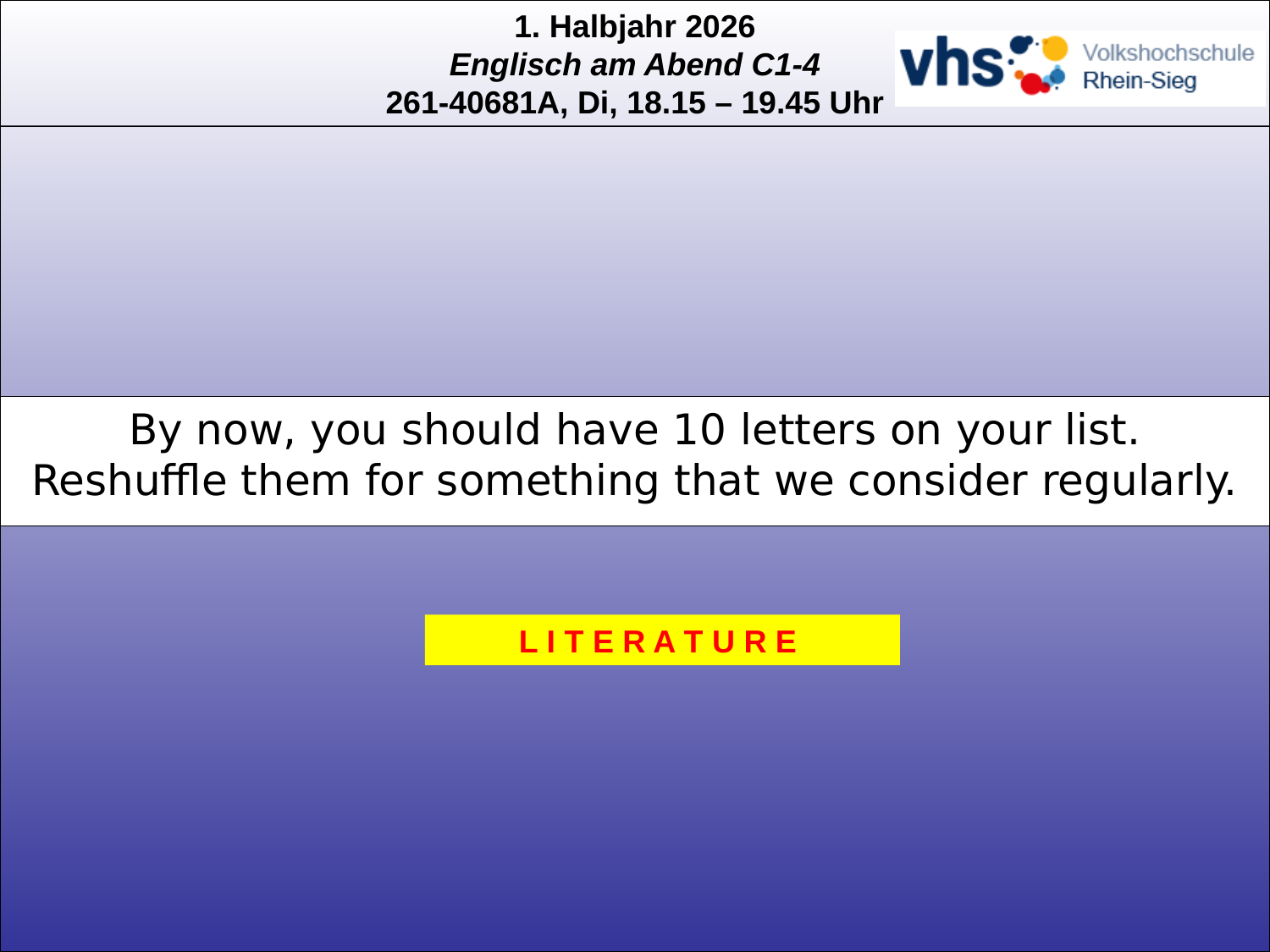

# By now, you should have 10 letters on your list. Reshuffle them for something that we consider regularly.
L I T E R A T U R E